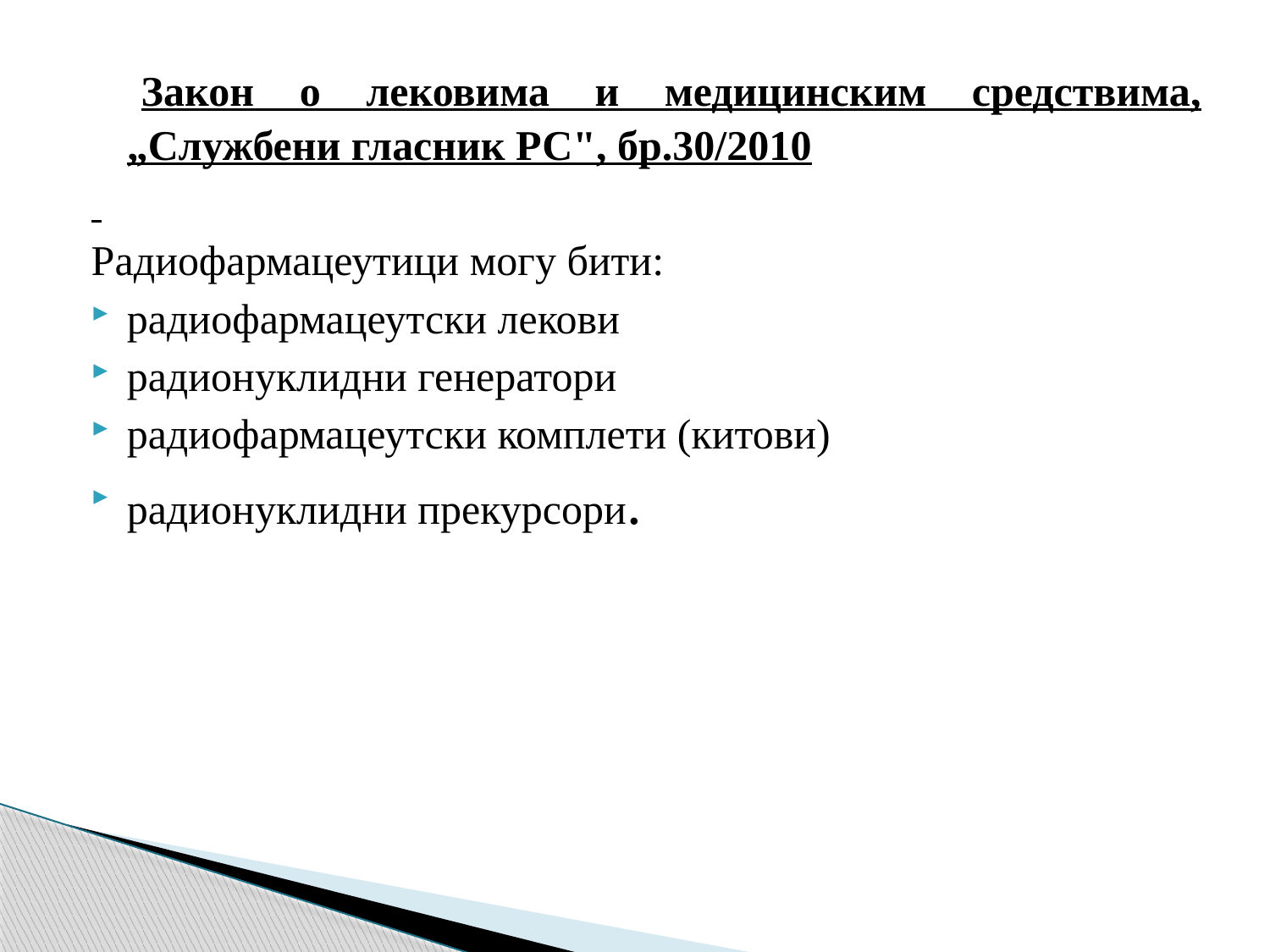

Закон о лековима и медицинским средствима, „Службени гласник РС", бр.30/2010

Радиофармацеутици могу бити:
радиофармацеутски лекови
радионуклидни генератори
радиофармацеутски комплети (китови)
радионуклидни прекурсори.